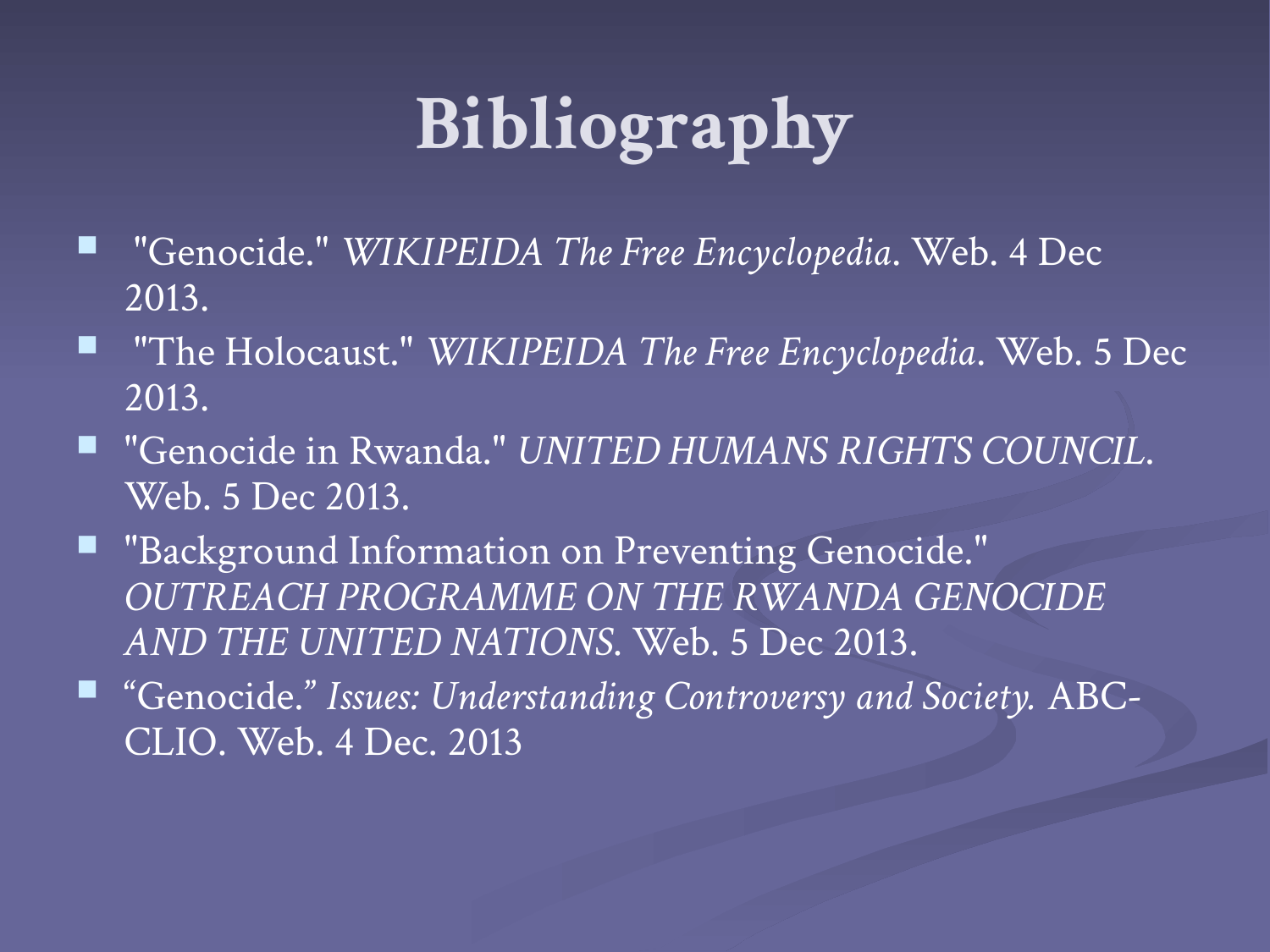

# Bibliography
 "Genocide." WIKIPEIDA The Free Encyclopedia. Web. 4 Dec 2013.
 "The Holocaust." WIKIPEIDA The Free Encyclopedia. Web. 5 Dec 2013.
"Genocide in Rwanda." UNITED HUMANS RIGHTS COUNCIL. Web. 5 Dec 2013.
"Background Information on Preventing Genocide." OUTREACH PROGRAMME ON THE RWANDA GENOCIDE AND THE UNITED NATIONS. Web. 5 Dec 2013.
“Genocide.” Issues: Understanding Controversy and Society. ABC-CLIO. Web. 4 Dec. 2013